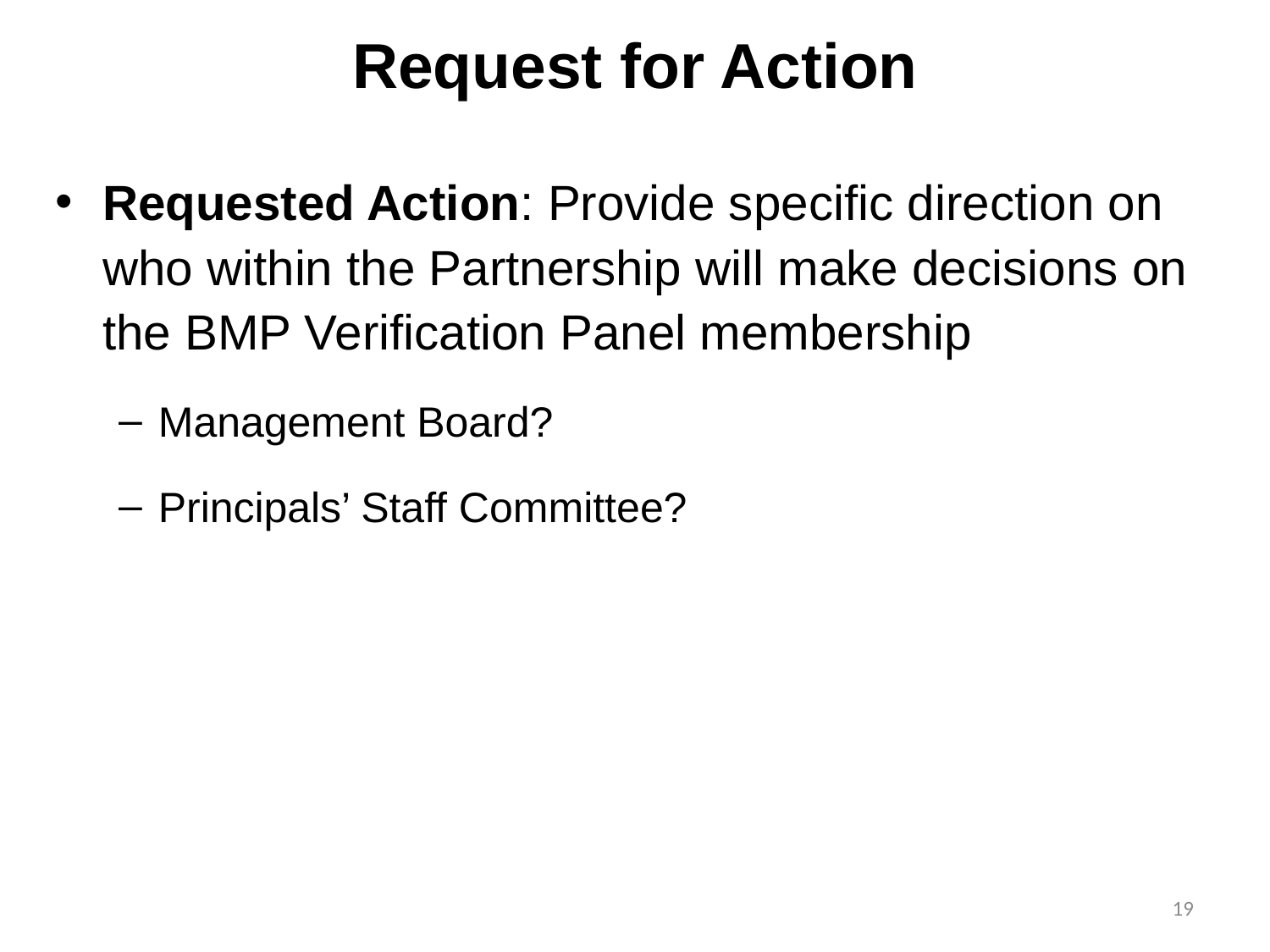

# Request for Action
Requested Action: Provide specific direction on who within the Partnership will make decisions on the BMP Verification Panel membership
Management Board?
Principals’ Staff Committee?

19